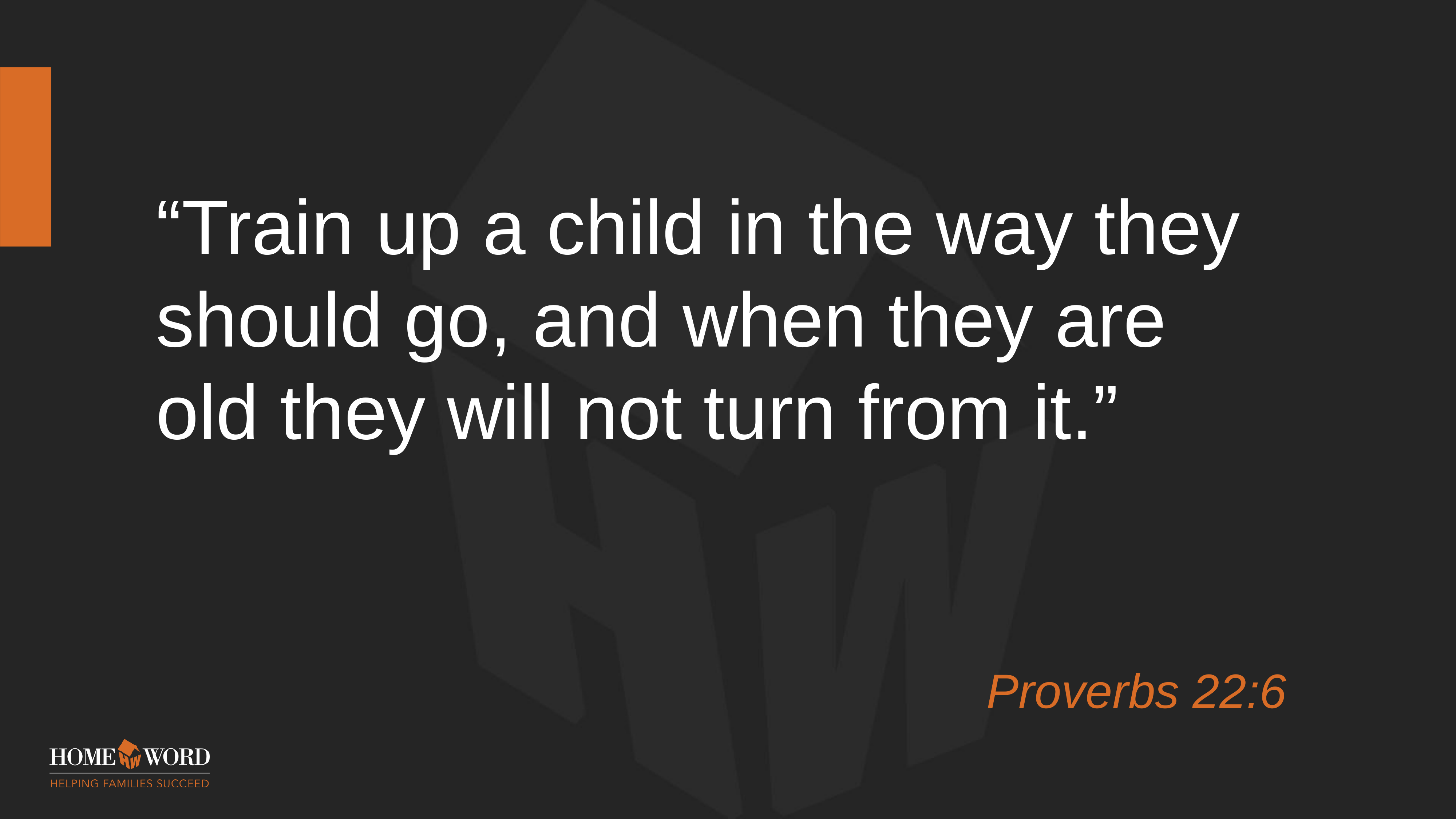

# “Train up a child in the way they should go, and when they are old they will not turn from it.”
Proverbs 22:6